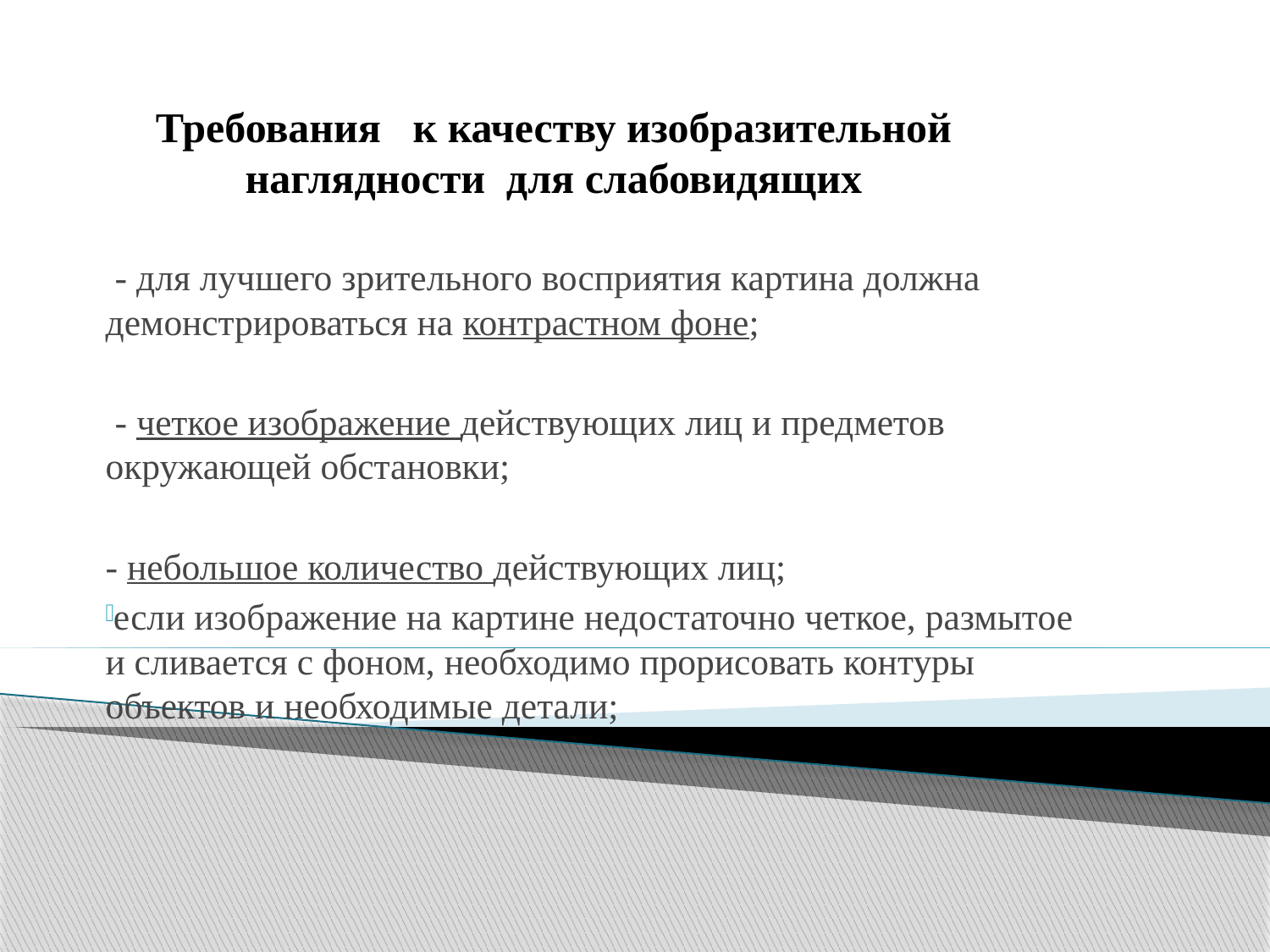

# Требования   к качеству изобразительной наглядности  для слабовидящих
 - для лучшего зрительного восприятия картина должна демонстрироваться на контрастном фоне;

 - четкое изображение действующих лиц и предметов окружающей обстановки;

- небольшое количество действующих лиц;
если изображение на картине недостаточно четкое, размытое и сливается с фоном, необходимо прорисовать контуры объектов и необходимые детали;